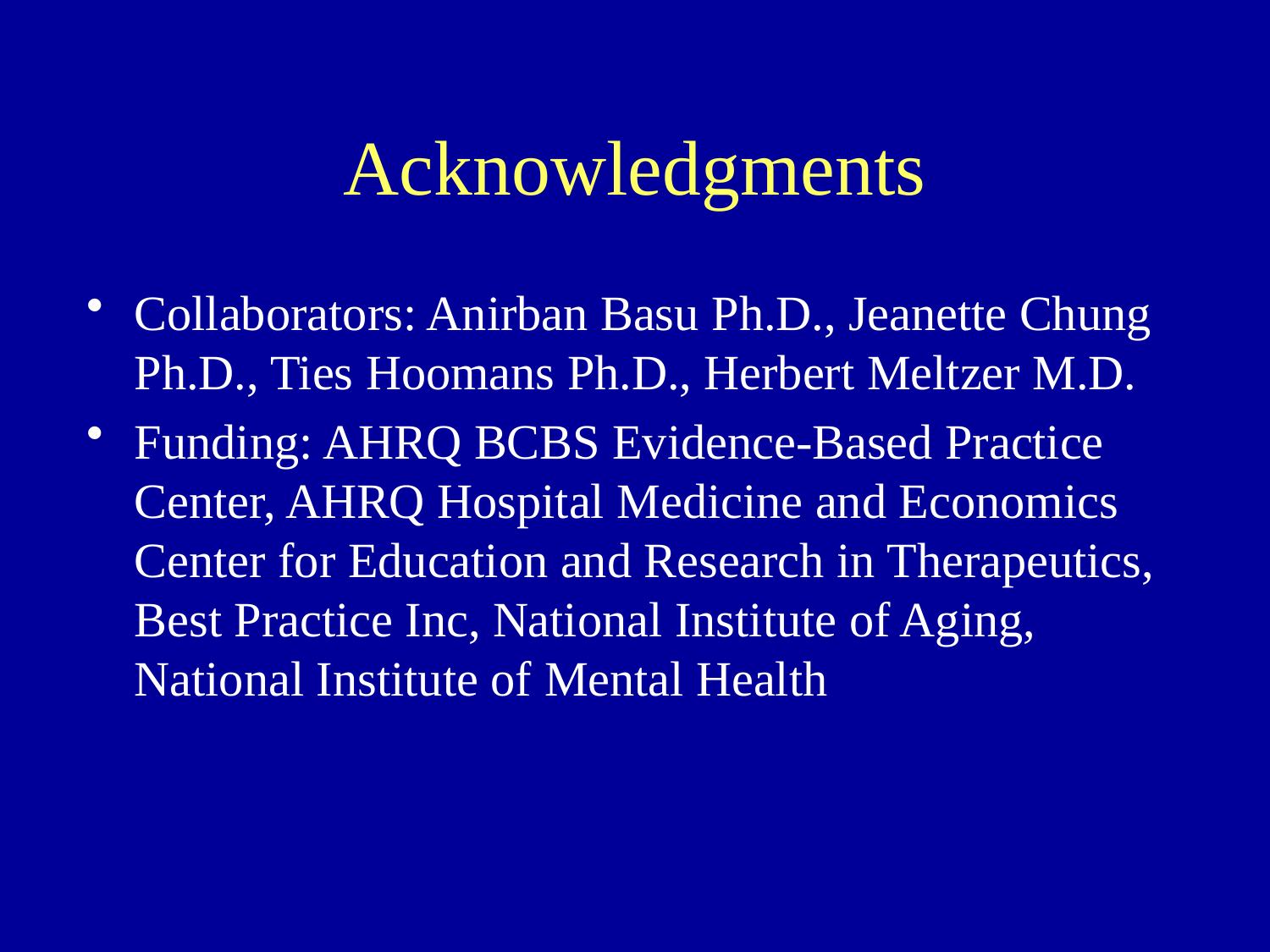

# Acknowledgments
Collaborators: Anirban Basu Ph.D., Jeanette Chung Ph.D., Ties Hoomans Ph.D., Herbert Meltzer M.D.
Funding: AHRQ BCBS Evidence-Based Practice Center, AHRQ Hospital Medicine and Economics Center for Education and Research in Therapeutics, Best Practice Inc, National Institute of Aging, National Institute of Mental Health